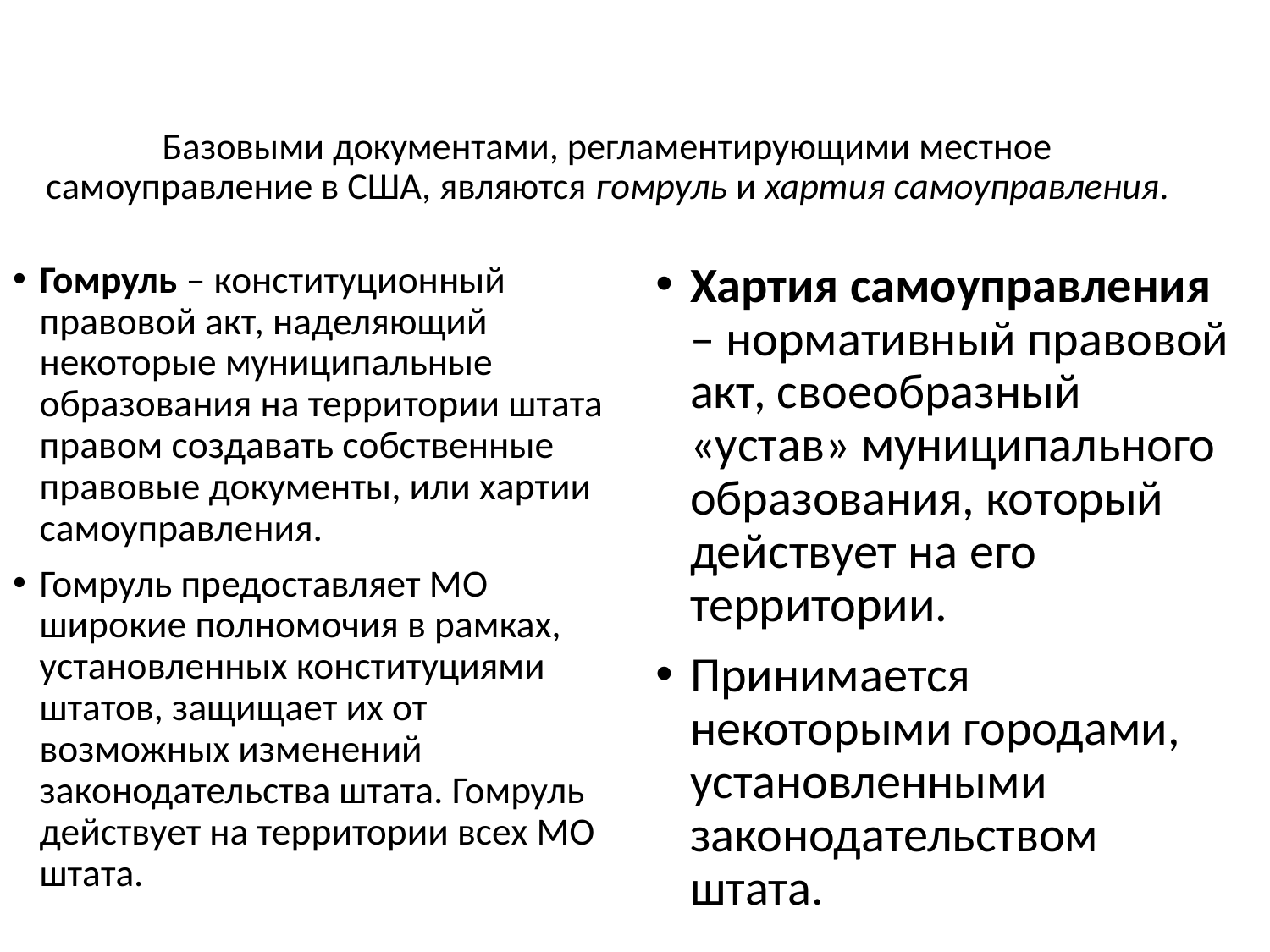

# Базовыми документами, регламентирующими местное самоуправление в США, являются гомруль и хартия самоуправления.
Гомруль – конституционный правовой акт, наделяющий некоторые муниципальные образования на территории штата правом создавать собственные правовые документы, или хартии самоуправления.
Гомруль предоставляет МО широкие полномочия в рамках, установленных конституциями штатов, защищает их от возможных изменений законодательства штата. Гомруль действует на территории всех МО штата.
Хартия самоуправления – нормативный правовой акт, своеобразный «устав» муниципального образования, который действует на его территории.
Принимается некоторыми городами, установленными законодательством штата.